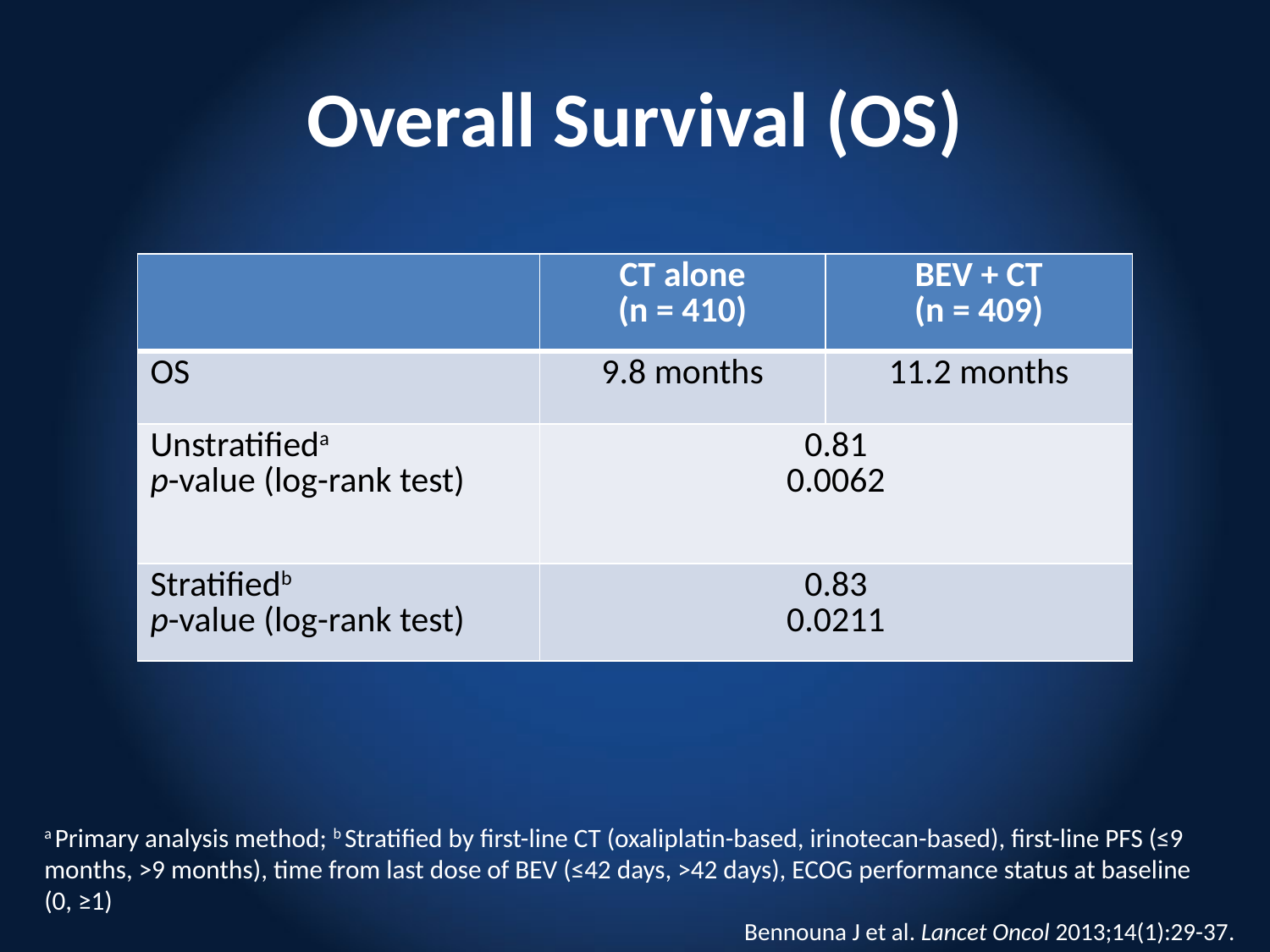

# Overall Survival (OS)
|  | CT alone (n = 410) | BEV + CT (n = 409) |
| --- | --- | --- |
| OS | 9.8 months | 11.2 months |
| Unstratifieda p-value (log-rank test) | 0.81 0.0062 |  |
| Stratifiedb p-value (log-rank test) | 0.83 0.0211 |  |
a Primary analysis method; b Stratified by first-line CT (oxaliplatin-based, irinotecan-based), first-line PFS (≤9 months, >9 months), time from last dose of BEV (≤42 days, >42 days), ECOG performance status at baseline (0, ≥1)
Bennouna J et al. Lancet Oncol 2013;14(1):29-37.